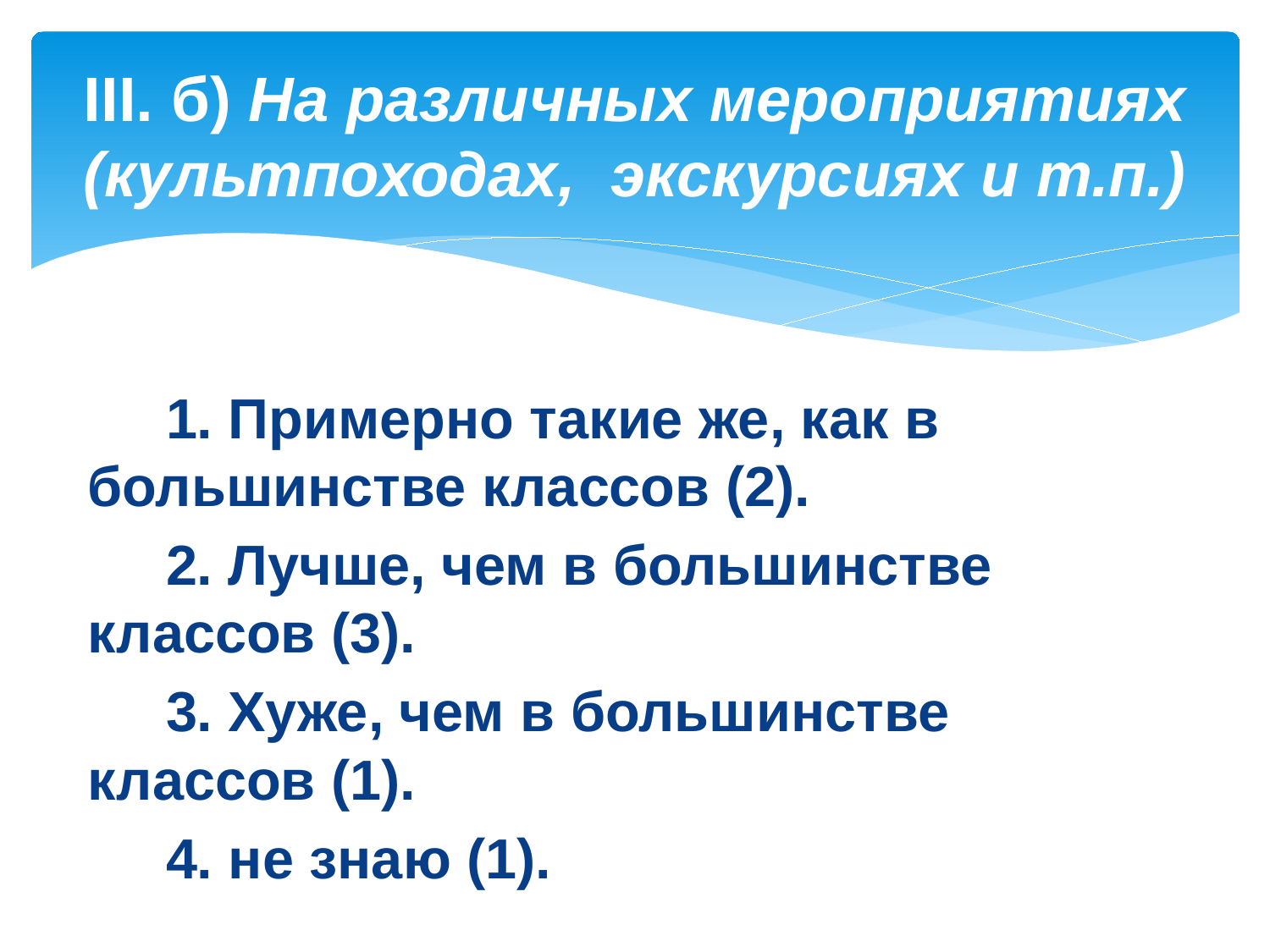

# III. б) На различных мероприятиях (культпоходах,  экскурсиях и т.п.)
     1. Примерно такие же, как в большинстве классов (2).
     2. Лучше, чем в большинстве классов (3).
     3. Хуже, чем в большинстве классов (1).
     4. не знаю (1).